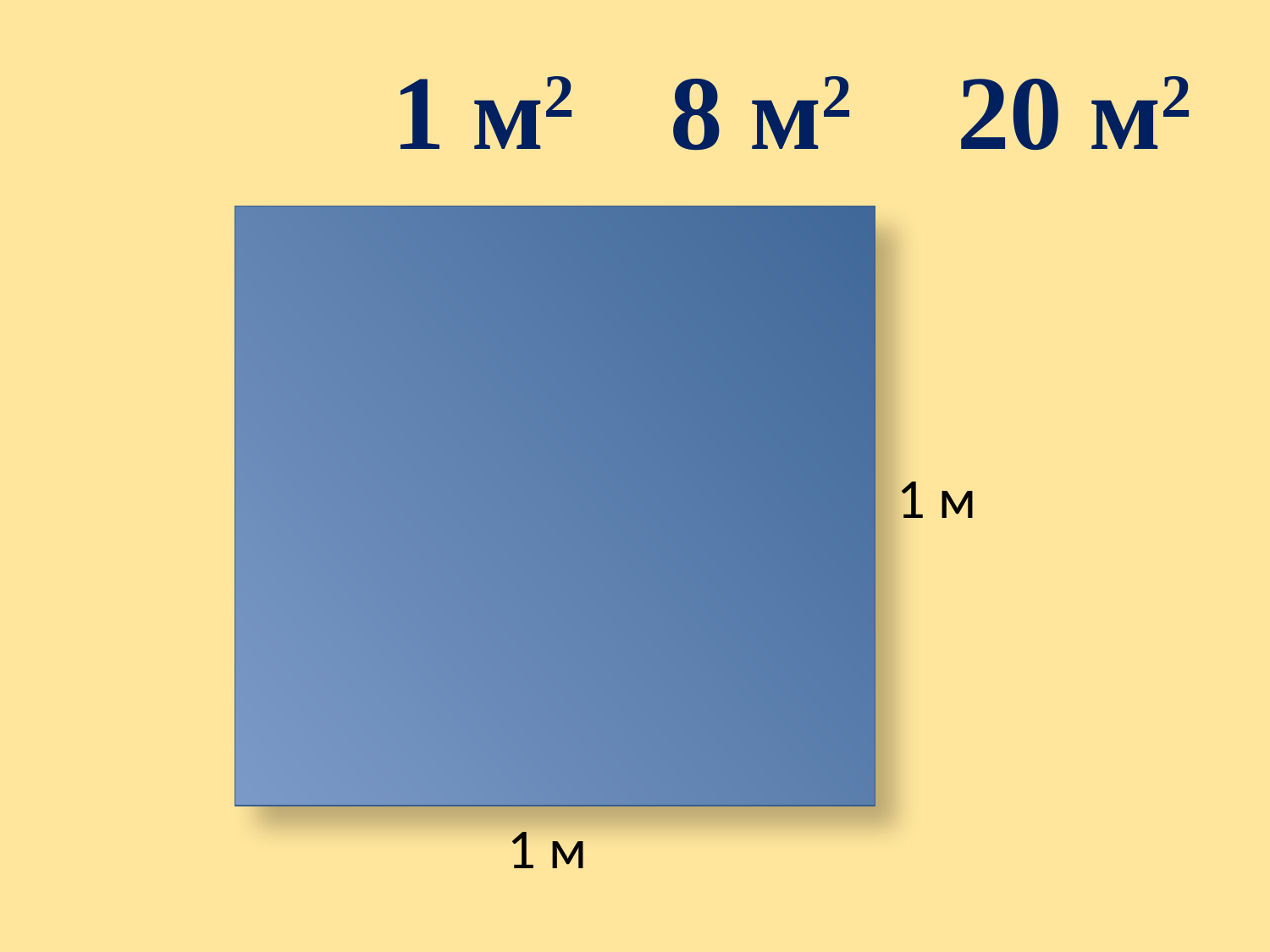

1 м2

8 м2

20 м2

1 м
1 м